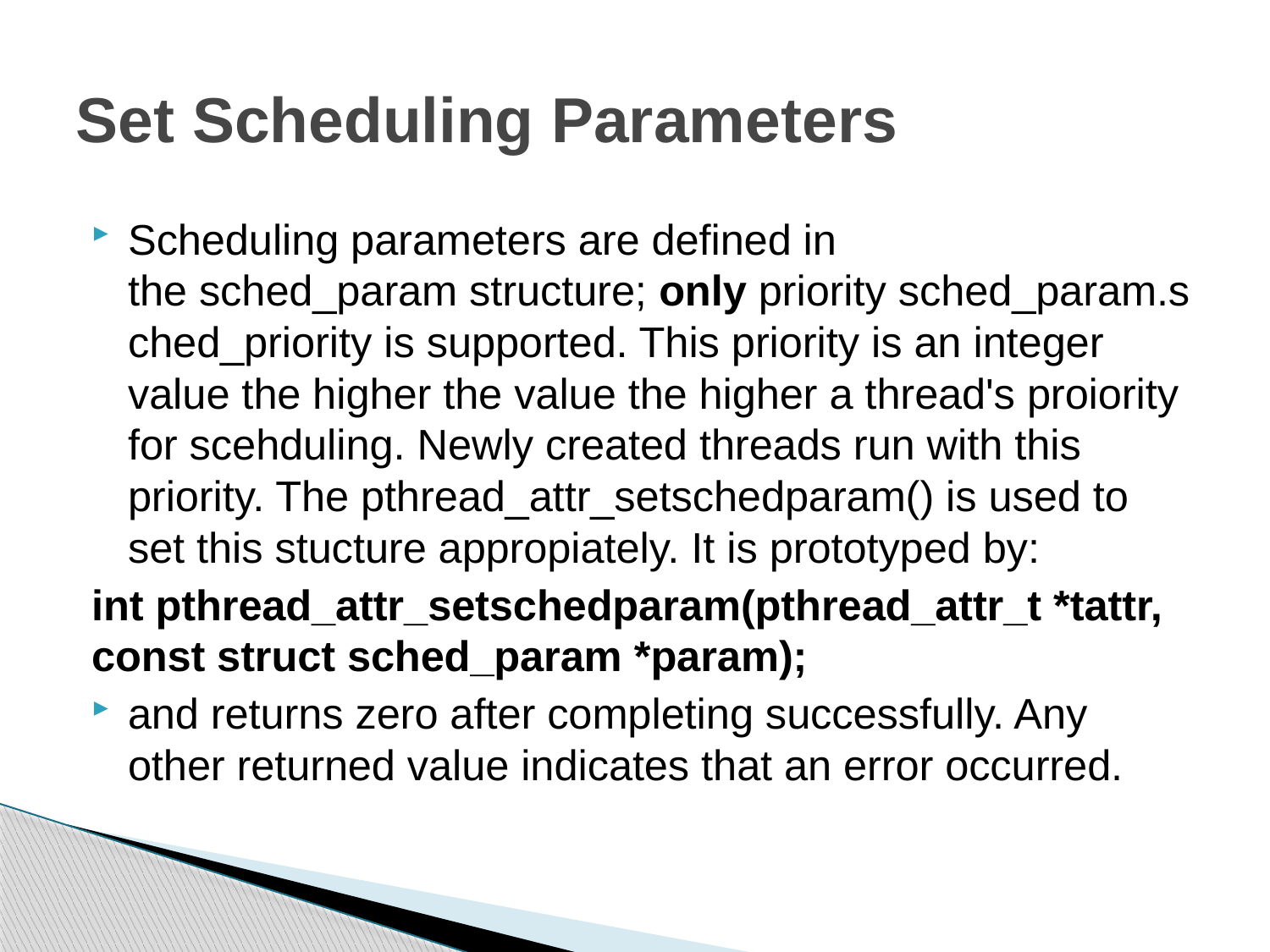

# Set Scheduling Parameters
Scheduling parameters are defined in the sched_param structure; only priority sched_param.sched_priority is supported. This priority is an integer value the higher the value the higher a thread's proiority for scehduling. Newly created threads run with this priority. The pthread_attr_setschedparam() is used to set this stucture appropiately. It is prototyped by:
int pthread_attr_setschedparam(pthread_attr_t *tattr, const struct sched_param *param);
and returns zero after completing successfully. Any other returned value indicates that an error occurred.